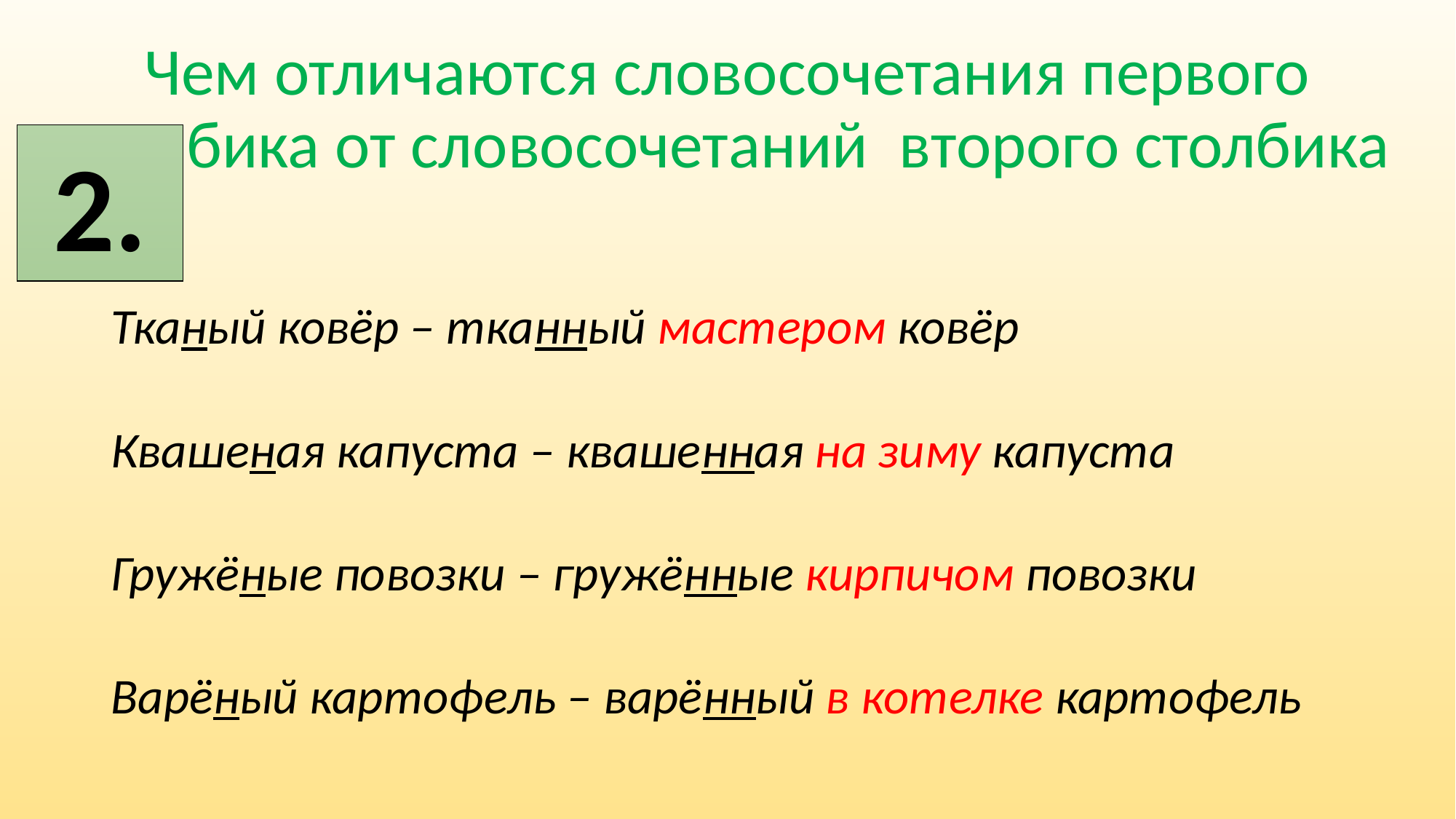

# Чем отличаются словосочетания первого столбика от словосочетаний  второго столбика
2.
Тканый ковёр – тканный мастером ковёр
Квашеная капуста – квашенная на зиму капуста
Гружёные повозки – гружённые кирпичом повозки
Варёный картофель – варённый в котелке картофель